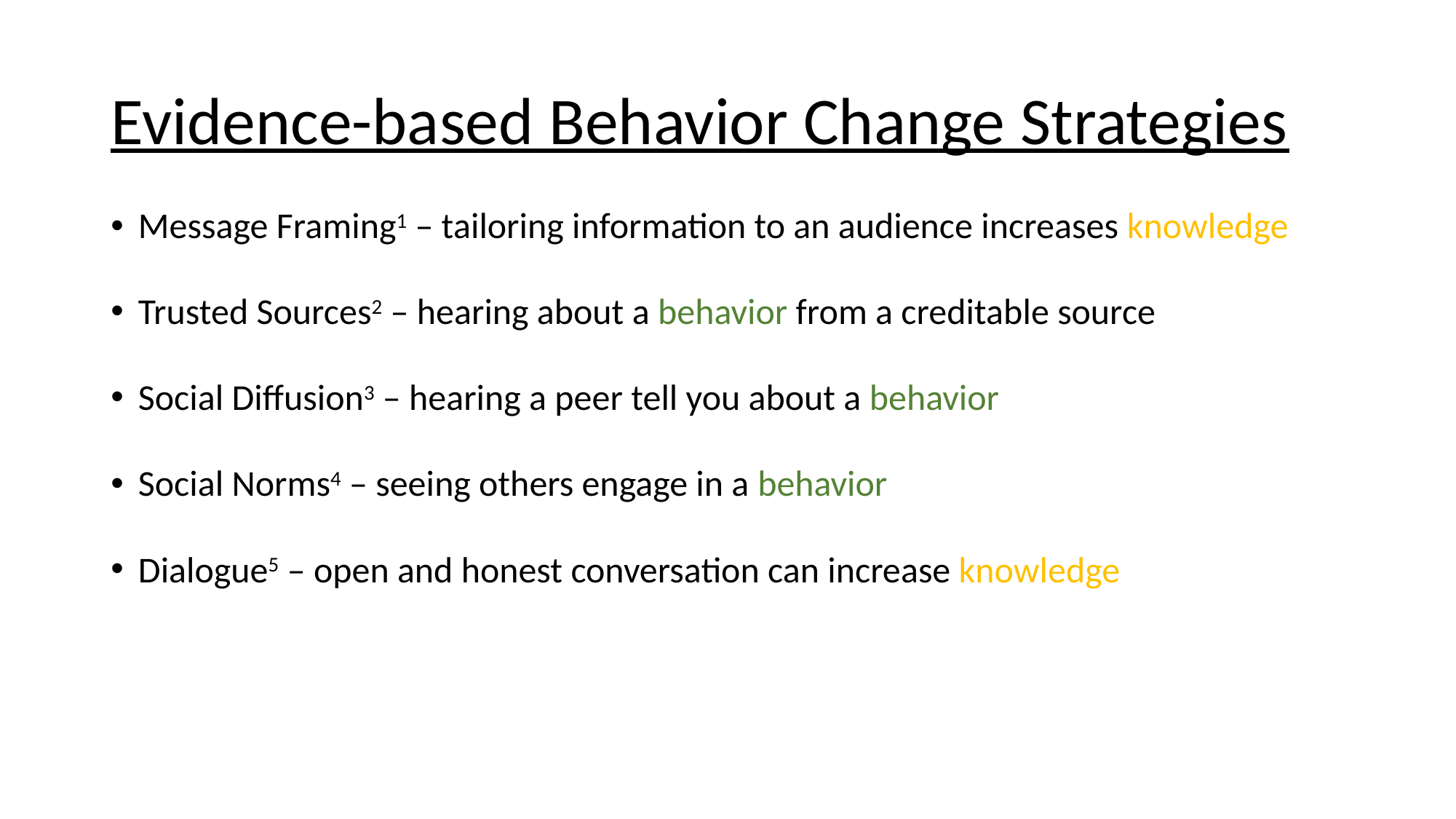

Evidence-based Behavior Change Strategies
Message Framing1 – tailoring information to an audience increases knowledge

Trusted Sources2 – hearing about a behavior from a creditable source

Social Diffusion3 – hearing a peer tell you about a behavior

Social Norms4 – seeing others engage in a behavior

Dialogue5 – open and honest conversation can increase knowledge